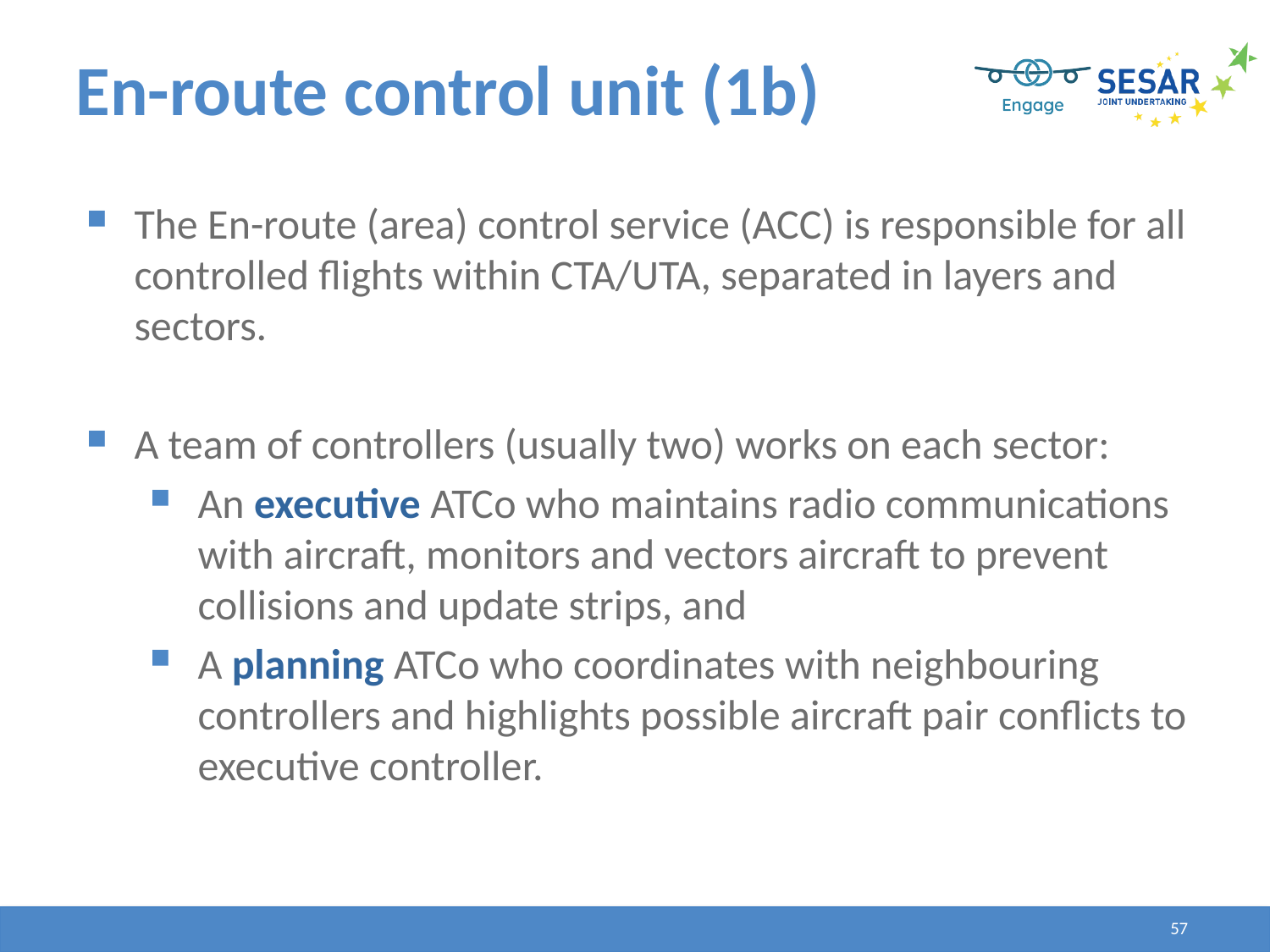

En-route control unit (1b)
The En-route (area) control service (ACC) is responsible for all controlled flights within CTA/UTA, separated in layers and sectors.

A team of controllers (usually two) works on each sector:
An executive ATCo who maintains radio communications with aircraft, monitors and vectors aircraft to prevent collisions and update strips, and
A planning ATCo who coordinates with neighbouring controllers and highlights possible aircraft pair conflicts to executive controller.

57